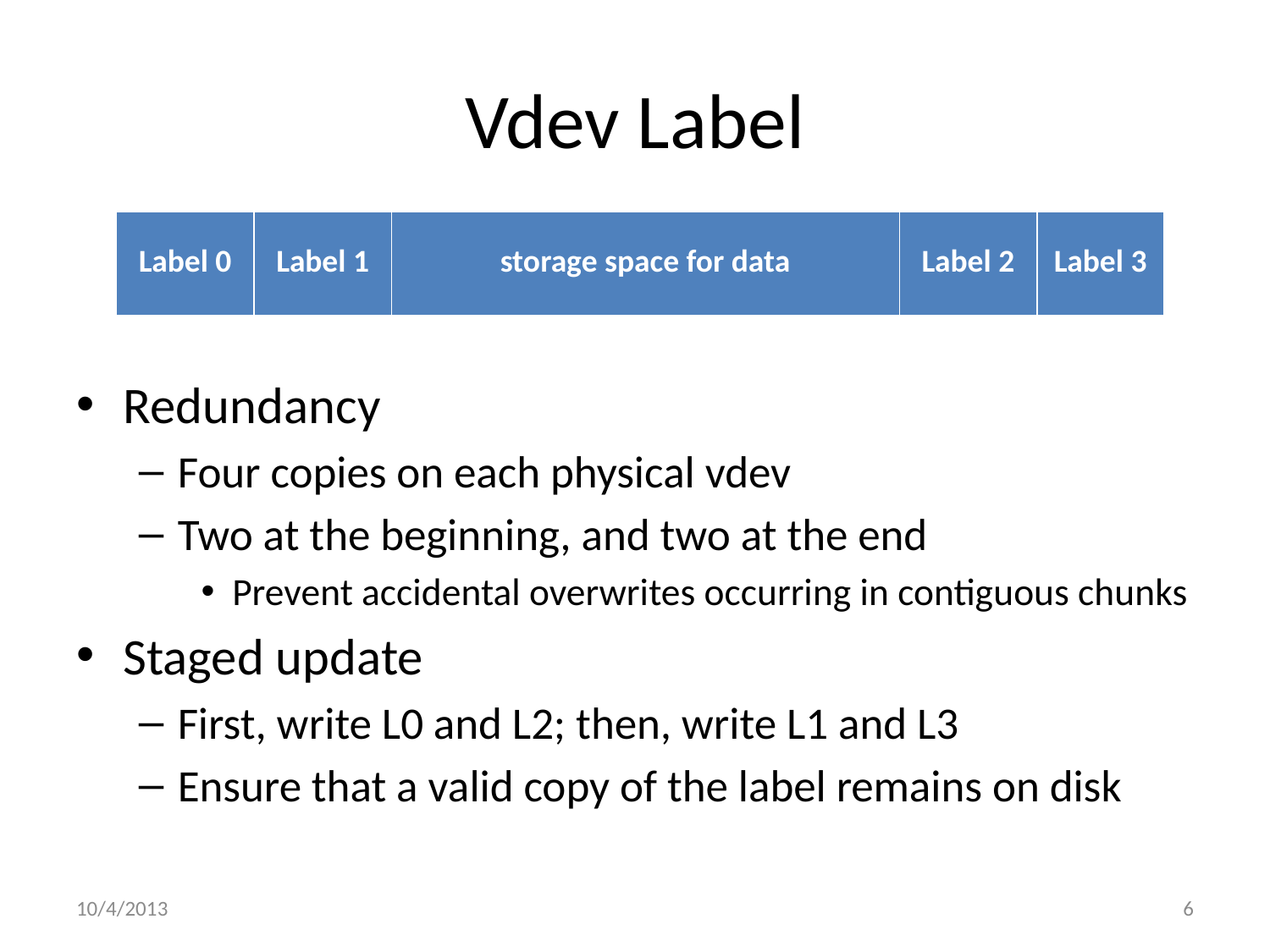

# Vdev Label
| Label 0 | Label 1 | storage space for data | Label 2 | Label 3 |
| --- | --- | --- | --- | --- |

Redundancy
Four copies on each physical vdev
Two at the beginning, and two at the end
Prevent accidental overwrites occurring in contiguous chunks
Staged update
First, write L0 and L2; then, write L1 and L3
Ensure that a valid copy of the label remains on disk

10/4/2013
6